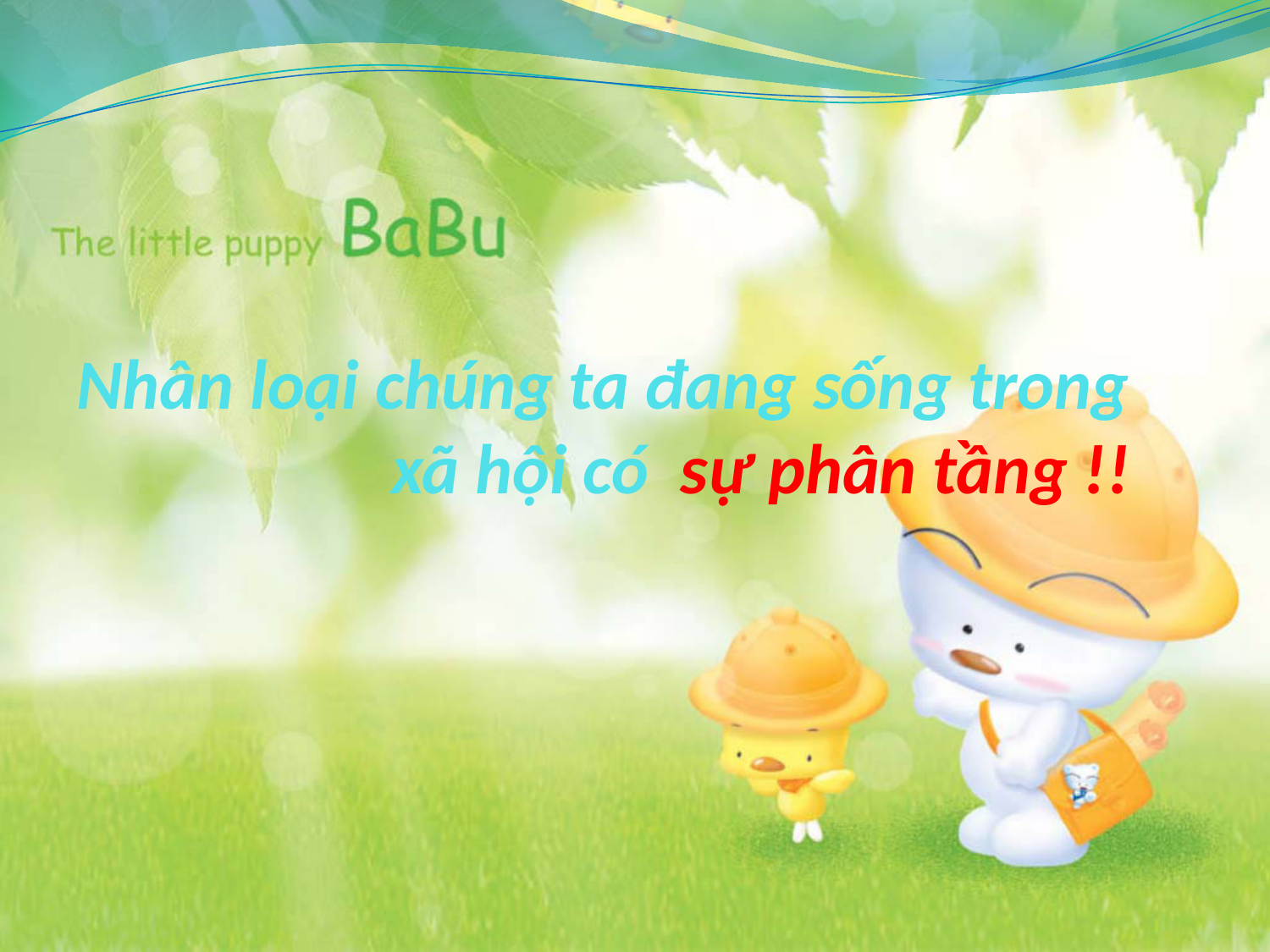

# Nhân loại chúng ta đang sống trong xã hội có  sự phân tầng !!